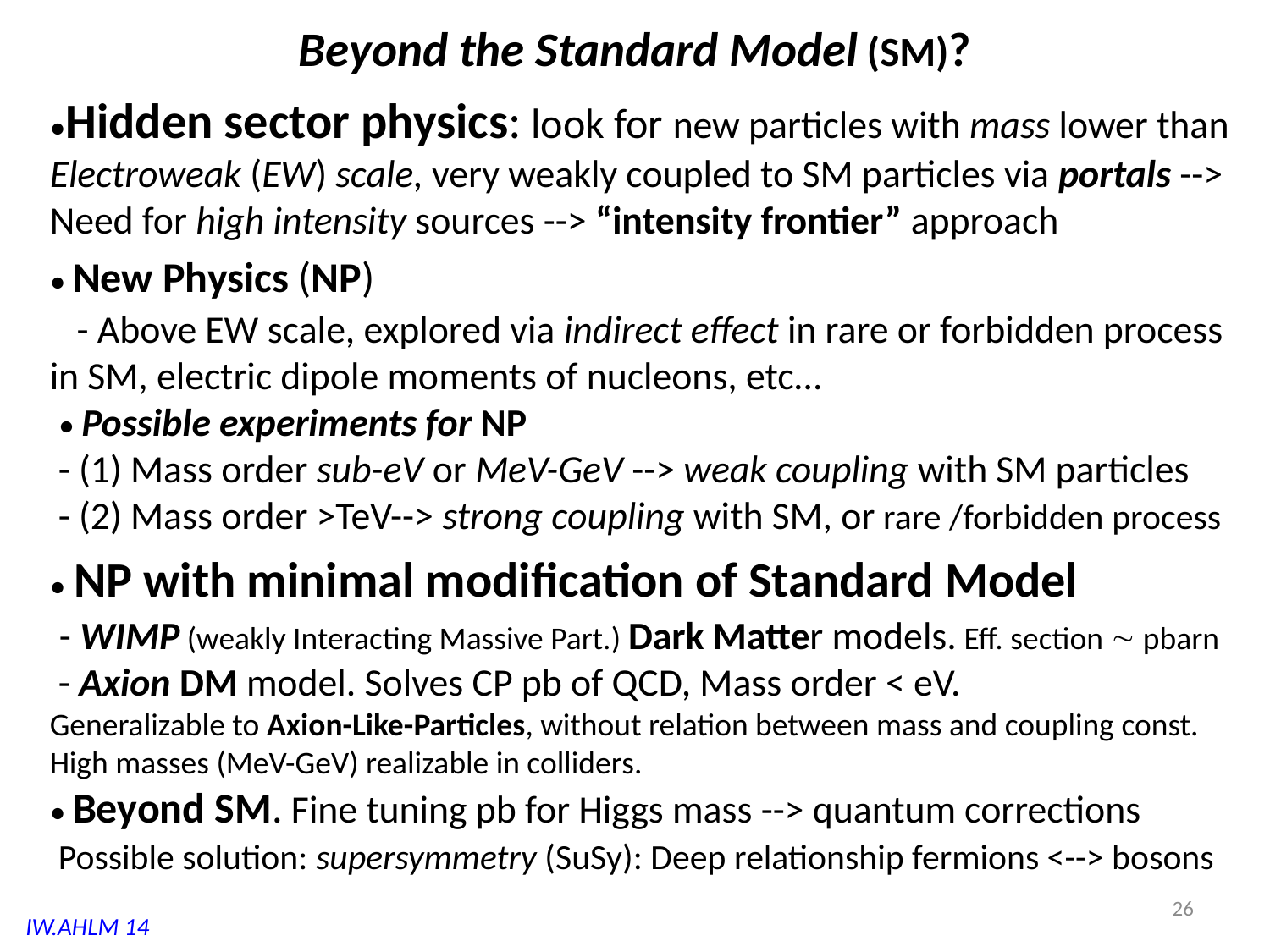

# Beyond the Standard Model (SM)?
•Hidden sector physics: look for new particles with mass lower than Electroweak (EW) scale, very weakly coupled to SM particles via portals --> Need for high intensity sources --> “intensity frontier” approach
• New Physics (NP)
   - Above EW scale, explored via indirect effect in rare or forbidden process in SM, electric dipole moments of nucleons, etc…
 • Possible experiments for NP
 - (1) Mass order sub-eV or MeV-GeV --> weak coupling with SM particles
 - (2) Mass order >TeV--> strong coupling with SM, or rare /forbidden process
• NP with minimal modification of Standard Model
 - WIMP (weakly Interacting Massive Part.) Dark Matter models. Eff. section ∼ pbarn
 - Axion DM model. Solves CP pb of QCD, Mass order < eV.
Generalizable to Axion-Like-Particles, without relation between mass and coupling const. High masses (MeV-GeV) realizable in colliders.
• Beyond SM. Fine tuning pb for Higgs mass --> quantum corrections
 Possible solution: supersymmetry (SuSy): Deep relationship fermions <--> bosons
26
IW.AHLM 14